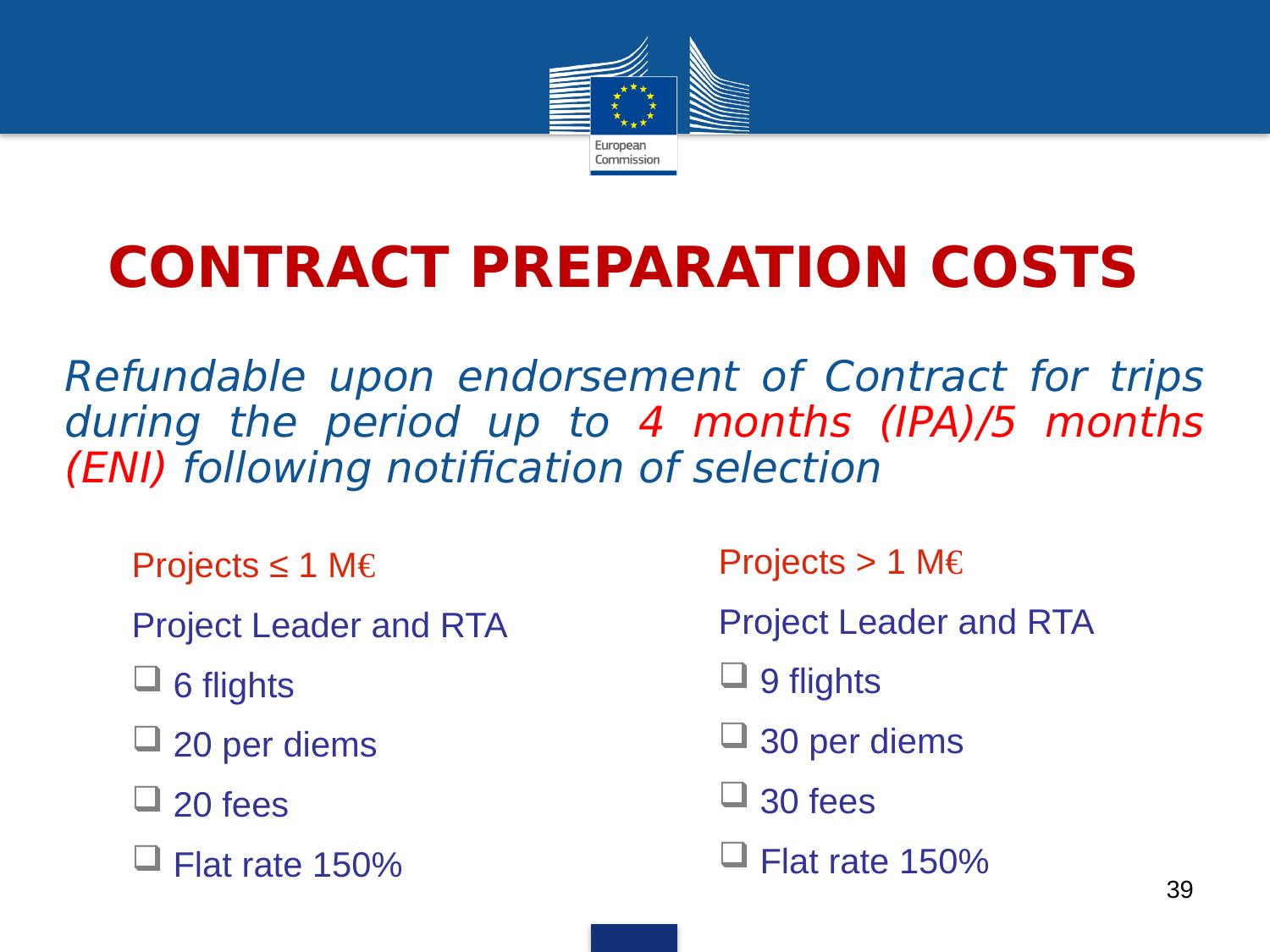

# CONTRACT PREPARATION COSTS

Refundable upon endorsement of Contract for trips during the period up to 4 months (IPA)/5 months (ENI) following notification of selection
Projects > 1 M€
Project Leader and RTA
 9 flights
 30 per diems
 30 fees
 Flat rate 150%
Projects ≤ 1 M€
Project Leader and RTA
 6 flights
 20 per diems
 20 fees
 Flat rate 150%
39